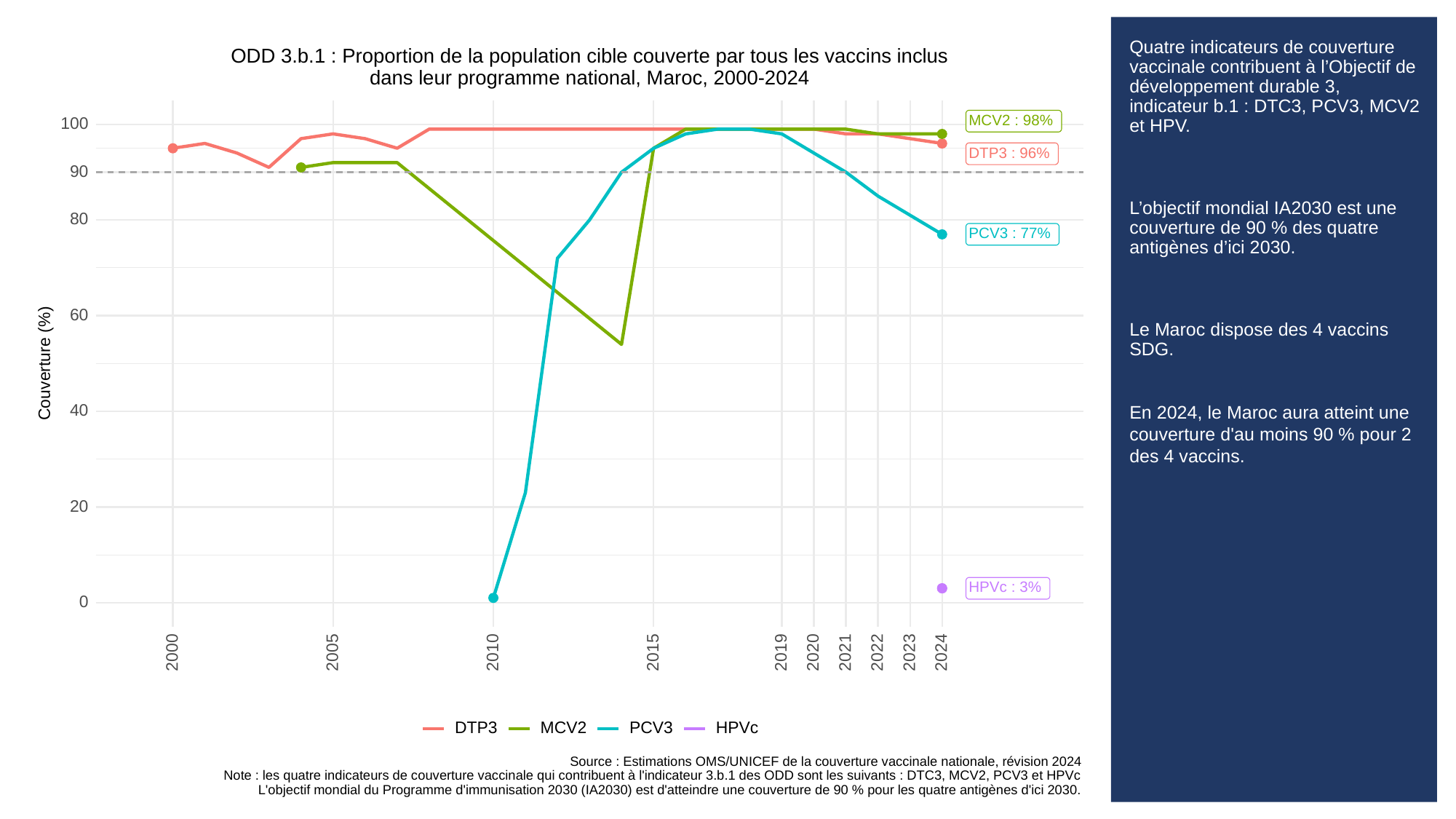

# Quatre indicateurs de couverture vaccinale contribuent à l’Objectif de développement durable 3, indicateur b.1 : DTC3, PCV3, MCV2 et HPV.

L’objectif mondial IA2030 est une couverture de 90 % des quatre antigènes d’ici 2030.

Le Maroc dispose des 4 vaccins SDG.

En 2024, le Maroc aura atteint une couverture d'au moins 90 % pour 2 des 4 vaccins.

ODD 3.b.1 : Proportion de la population cible couverte par tous les vaccins inclus
dans leur programme national, Maroc, 2000-2024

MCV2 : 98%
100

DTP3 : 96%

90

80

PCV3 : 77%

60

Couverture (%)

40

20

HPVc : 3%

0

2023
2000
2005
2010
2015
2019
2020
2021
2022
2024
PCV3
MCV2
DTP3
HPVc

Source : Estimations OMS/UNICEF de la couverture vaccinale nationale, révision 2024
Note : les quatre indicateurs de couverture vaccinale qui contribuent à l'indicateur 3.b.1 des ODD sont les suivants : DTC3, MCV2, PCV3 et HPVc
L'objectif mondial du Programme d'immunisation 2030 (IA2030) est d'atteindre une couverture de 90 % pour les quatre antigènes d'ici 2030.